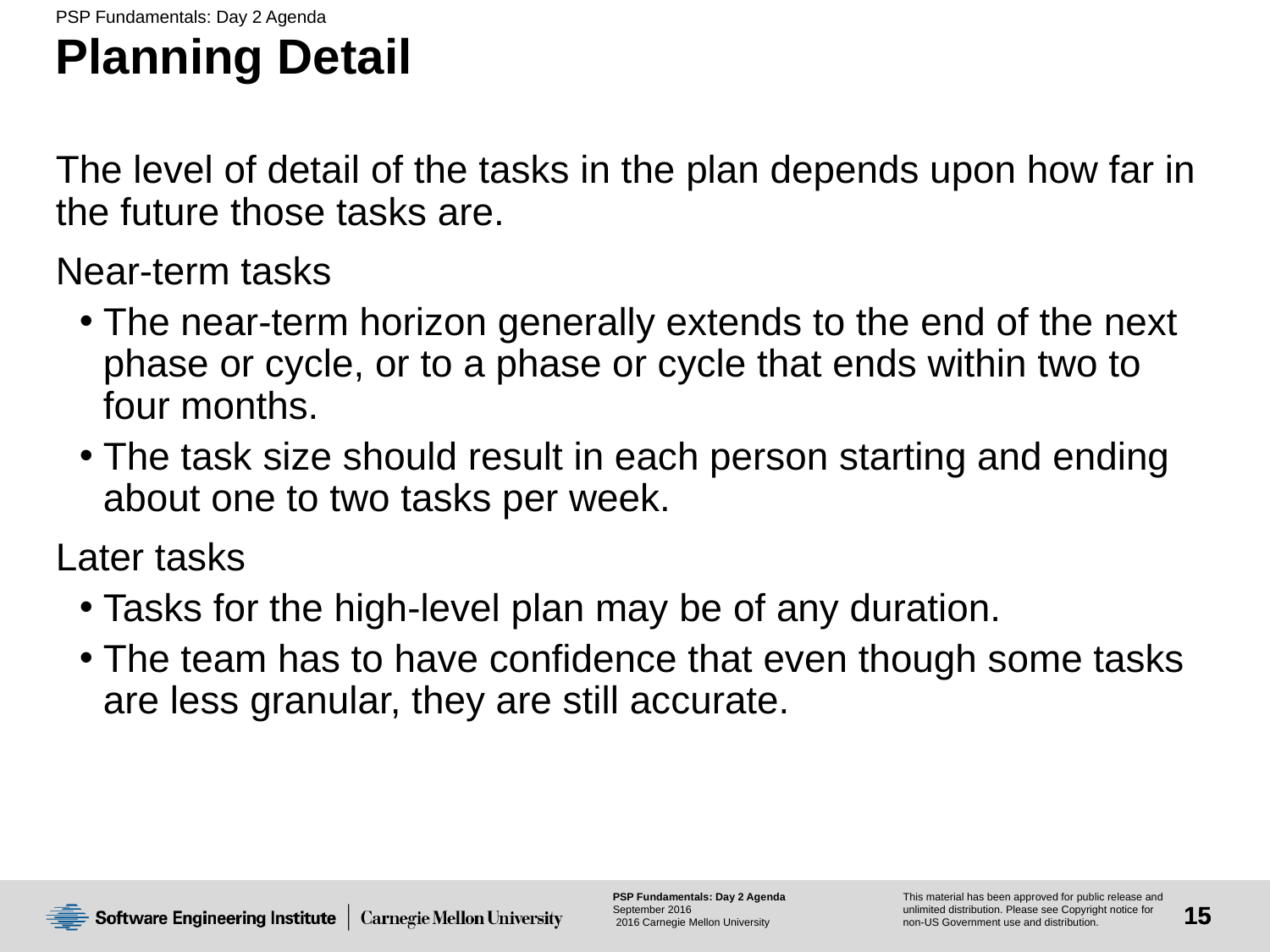

# Planning Detail
The level of detail of the tasks in the plan depends upon how far in the future those tasks are.
Near-term tasks
The near-term horizon generally extends to the end of the next phase or cycle, or to a phase or cycle that ends within two to four months.
The task size should result in each person starting and ending about one to two tasks per week.
Later tasks
Tasks for the high-level plan may be of any duration.
The team has to have confidence that even though some tasks are less granular, they are still accurate.